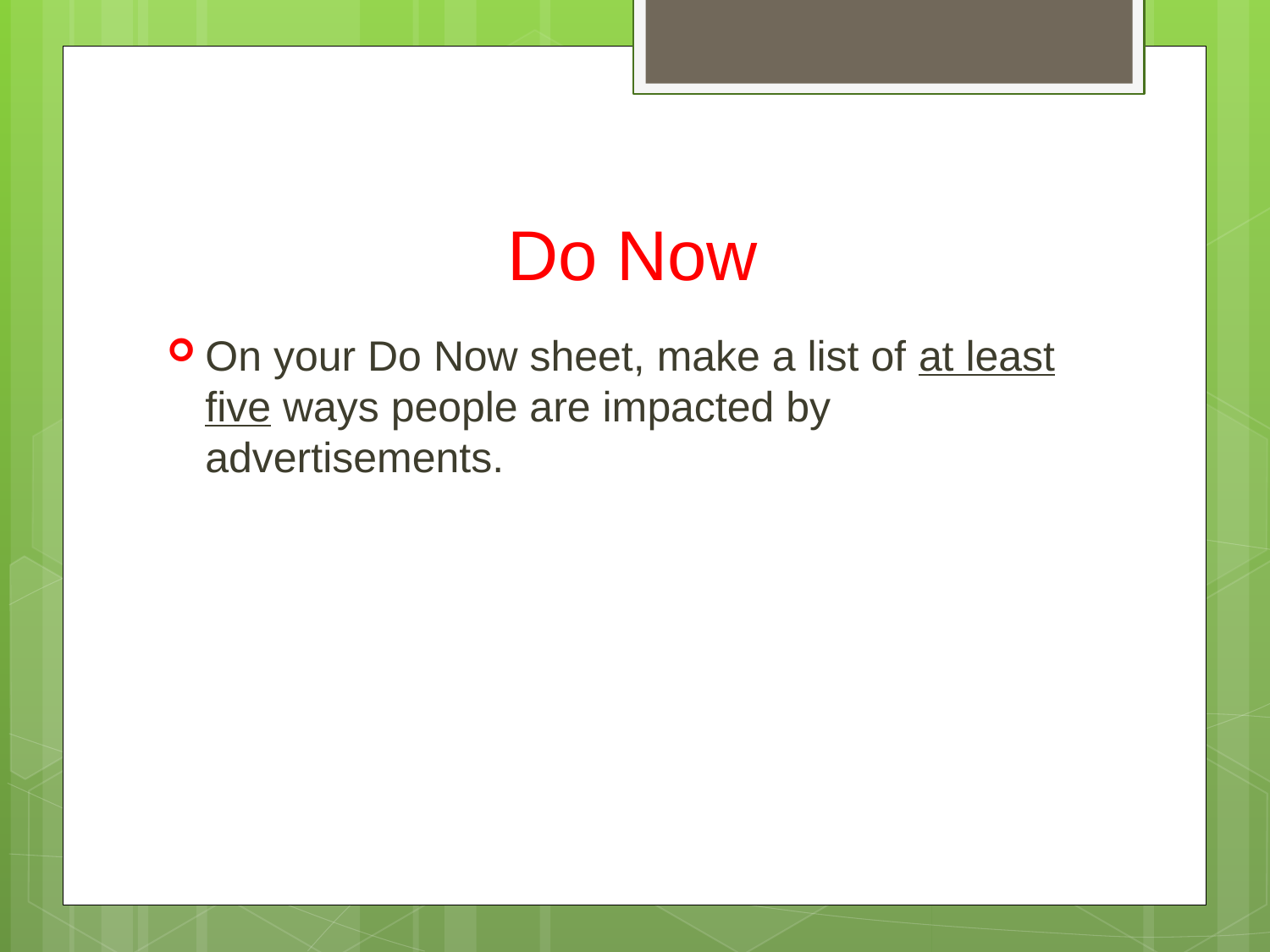

# Do Now
On your Do Now sheet, make a list of at least five ways people are impacted by advertisements.